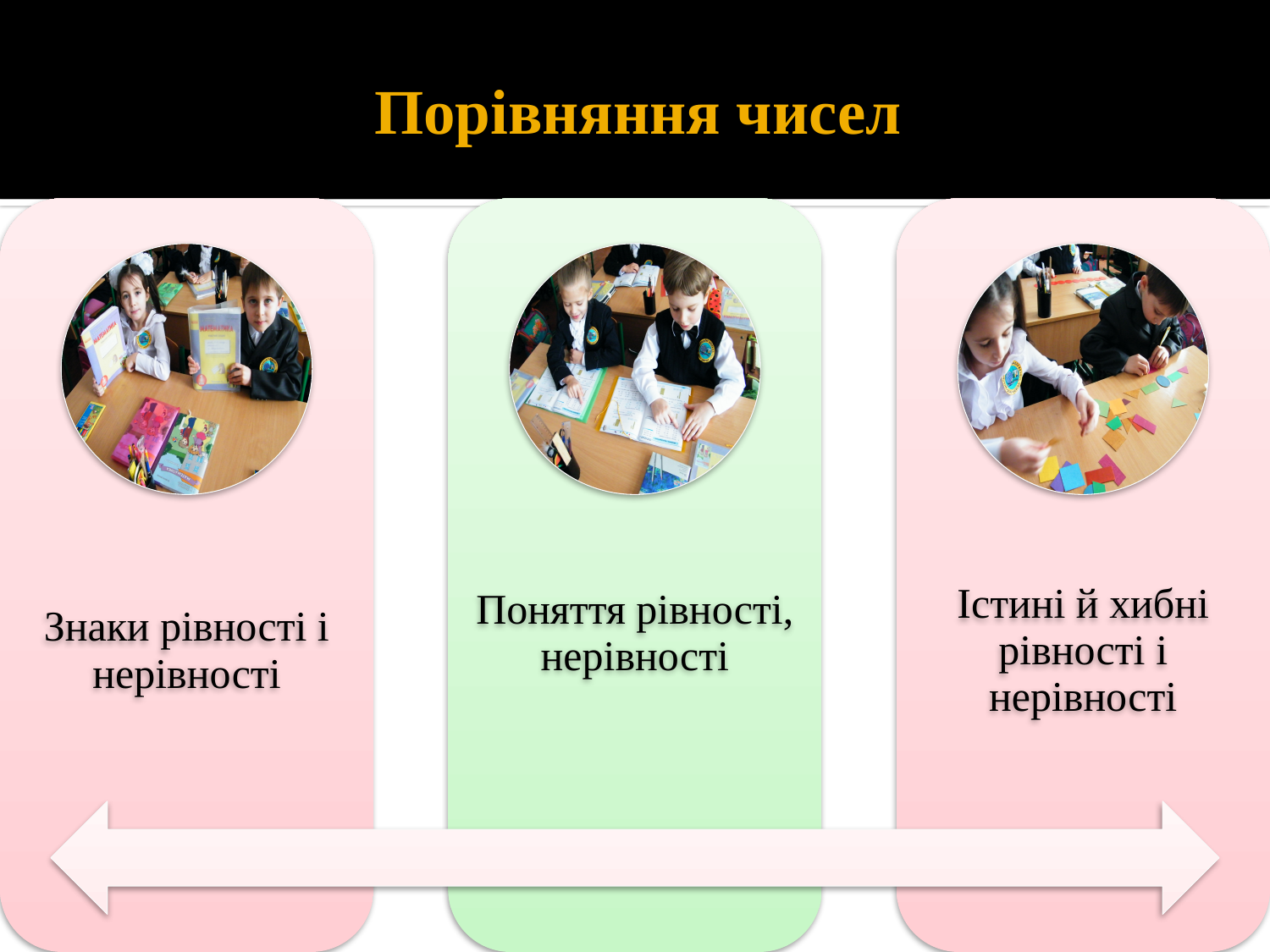

# Порівняння чисел
Знаки рівності і нерівності
Поняття рівності, нерівності
Істині й хибні рівності і нерівності